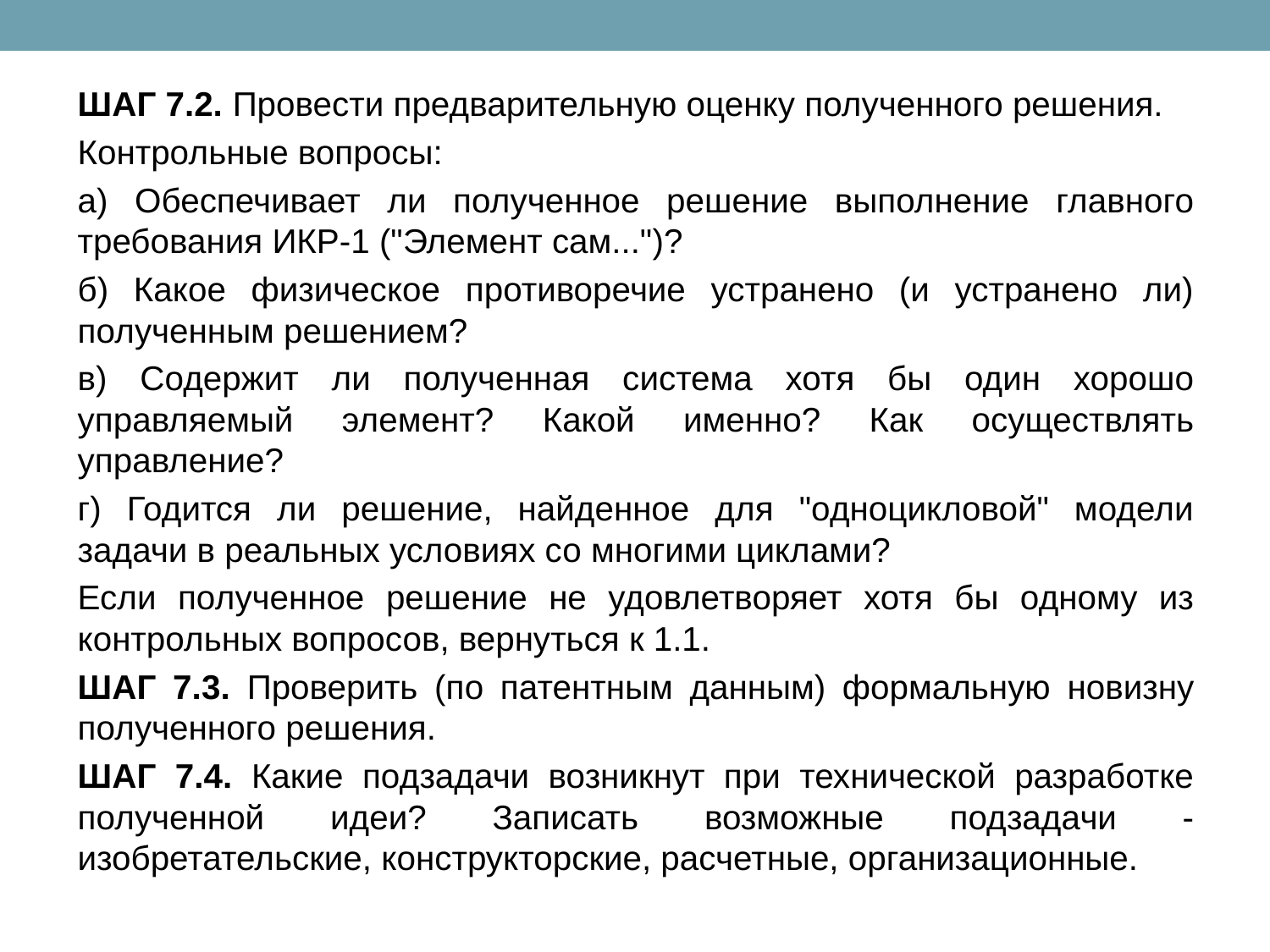

ШАГ 7.2. Провести предварительную оценку полученного решения.
Контрольные вопросы:
а) Обеспечивает ли полученное решение выполнение главного требования ИКР-1 ("Элемент сам...")?
б) Какое физическое противоречие устранено (и устранено ли) полученным решением?
в) Содержит ли полученная система хотя бы один хорошо управляемый элемент? Какой именно? Как осуществлять управление?
г) Годится ли решение, найденное для "одноцикловой" модели задачи в реальных условиях со многими циклами?
Если полученное решение не удовлетворяет хотя бы одному из контрольных вопросов, вернуться к 1.1.
ШАГ 7.3. Проверить (по патентным данным) формальную новизну полученного решения.
ШАГ 7.4. Какие подзадачи возникнут при технической разработке полученной идеи? Записать возможные подзадачи - изобретательские, конструкторские, расчетные, организационные.